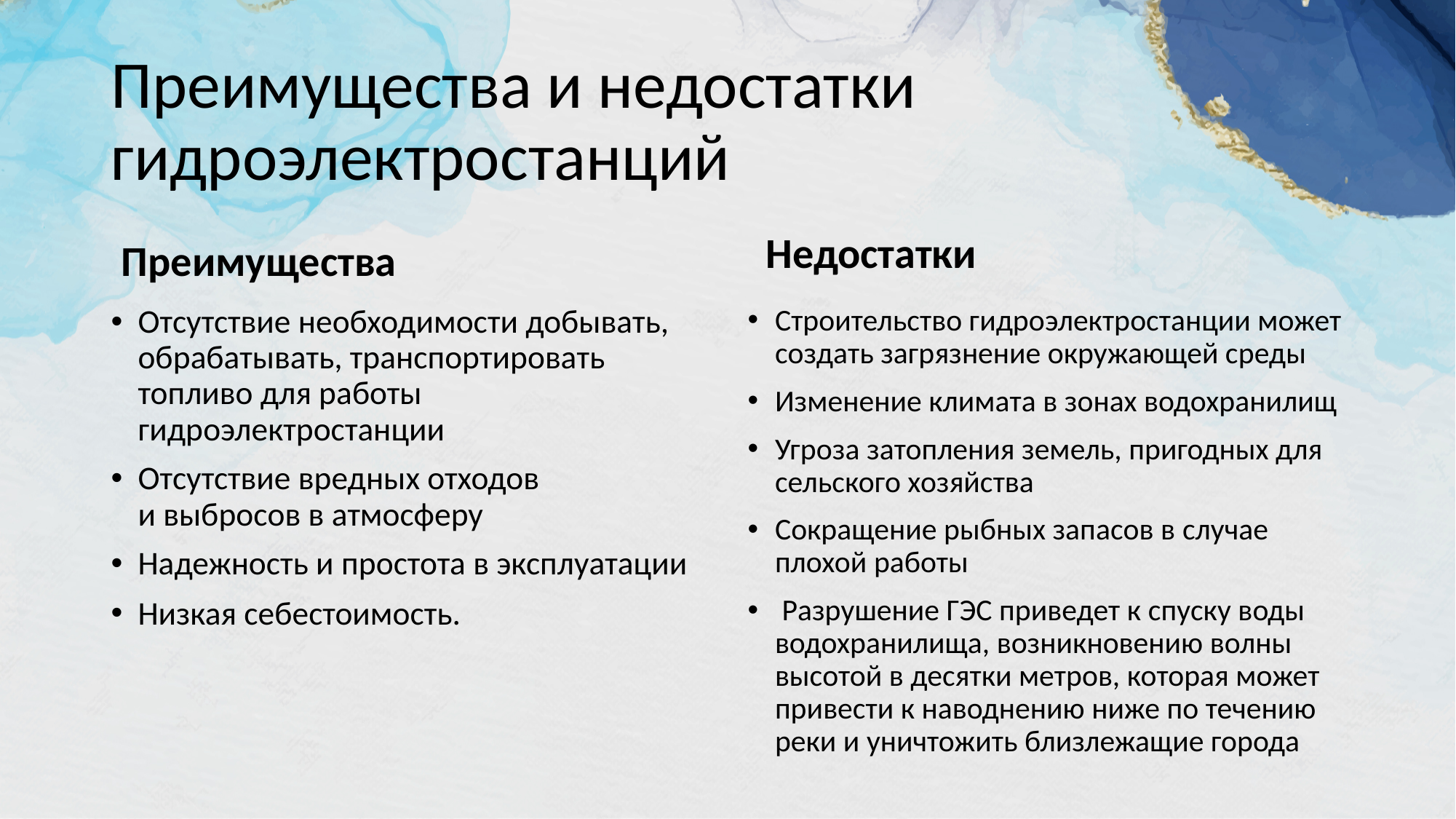

# Преимущества и недостатки  гидроэлектростанций
Недостатки
Преимущества
Отсутствие необходимости добывать, обрабатывать, транспортировать топливо для работы гидроэлектростанции
Отсутствие вредных отходов и выбросов в атмосферу
Надежность и простота в эксплуатации
Низкая себестоимость.
Строительство гидроэлектростанции может создать загрязнение окружающей среды
Изменение климата в зонах водохранилищ
Угроза затопления земель, пригодных для сельского хозяйства
Сокращение рыбных запасов в случае плохой работы
 Разрушение ГЭС приведет к спуску воды водохранилища, возникновению волны высотой в десятки метров, которая может привести к наводнению ниже по течению реки и уничтожить близлежащие города